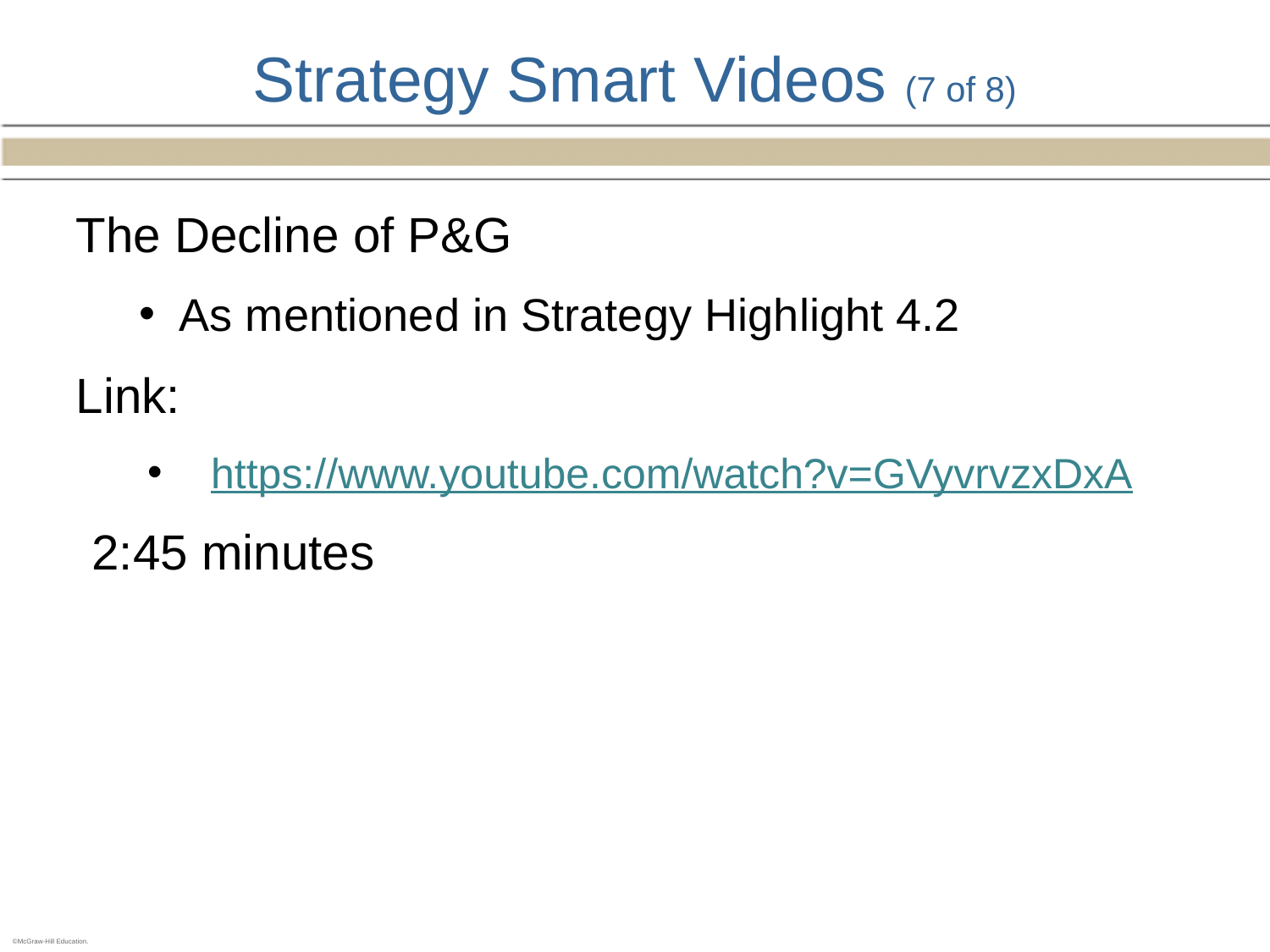

# Strategy Smart Videos (7 of 8)
The Decline of P&G
As mentioned in Strategy Highlight 4.2
Link:
https://www.youtube.com/watch?v=GVyvrvzxDxA
2:45 minutes